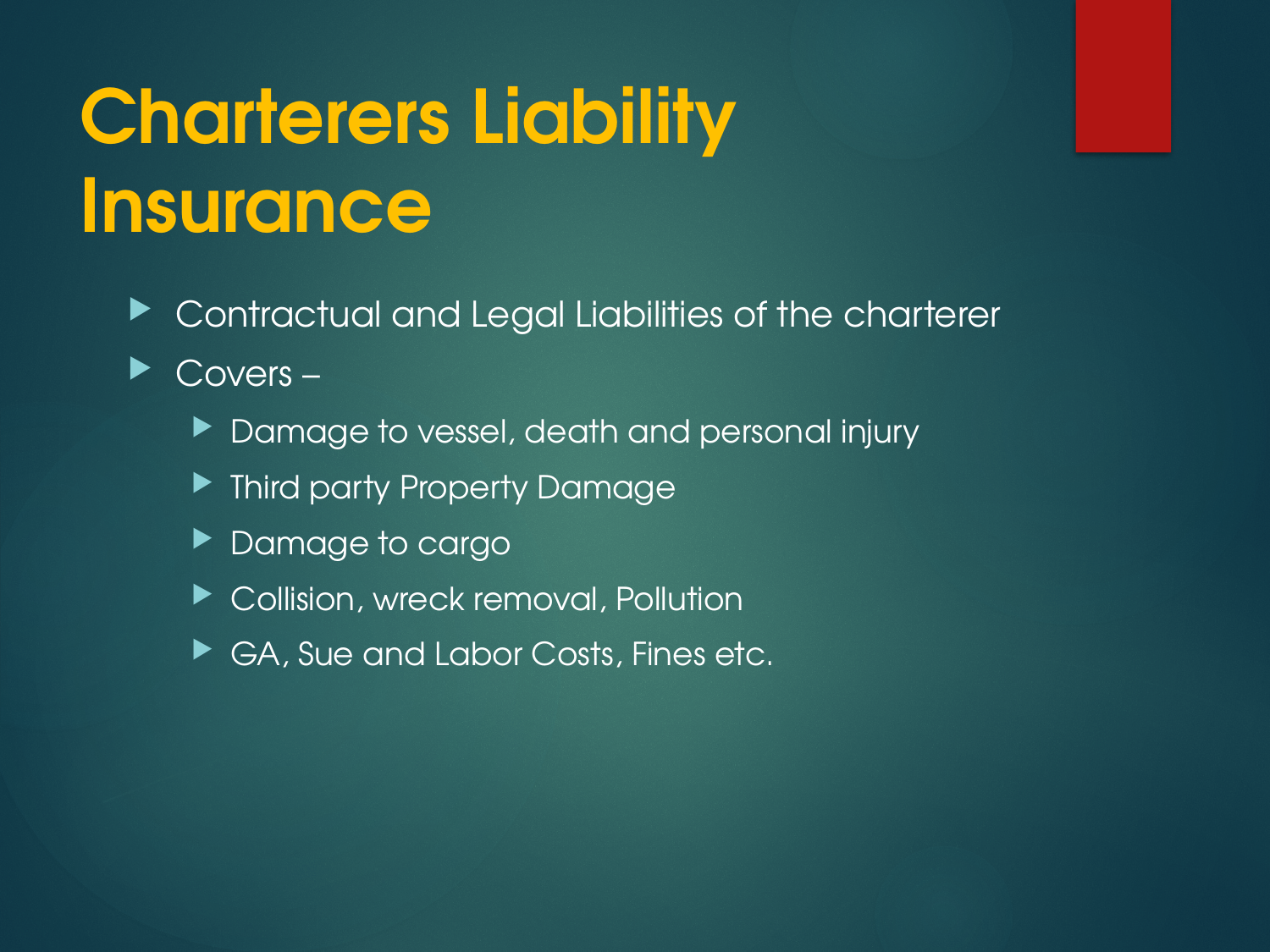

# Charterers Liability Insurance
Contractual and Legal Liabilities of the charterer
Covers –
Damage to vessel, death and personal injury
Third party Property Damage
Damage to cargo
Collision, wreck removal, Pollution
GA, Sue and Labor Costs, Fines etc.